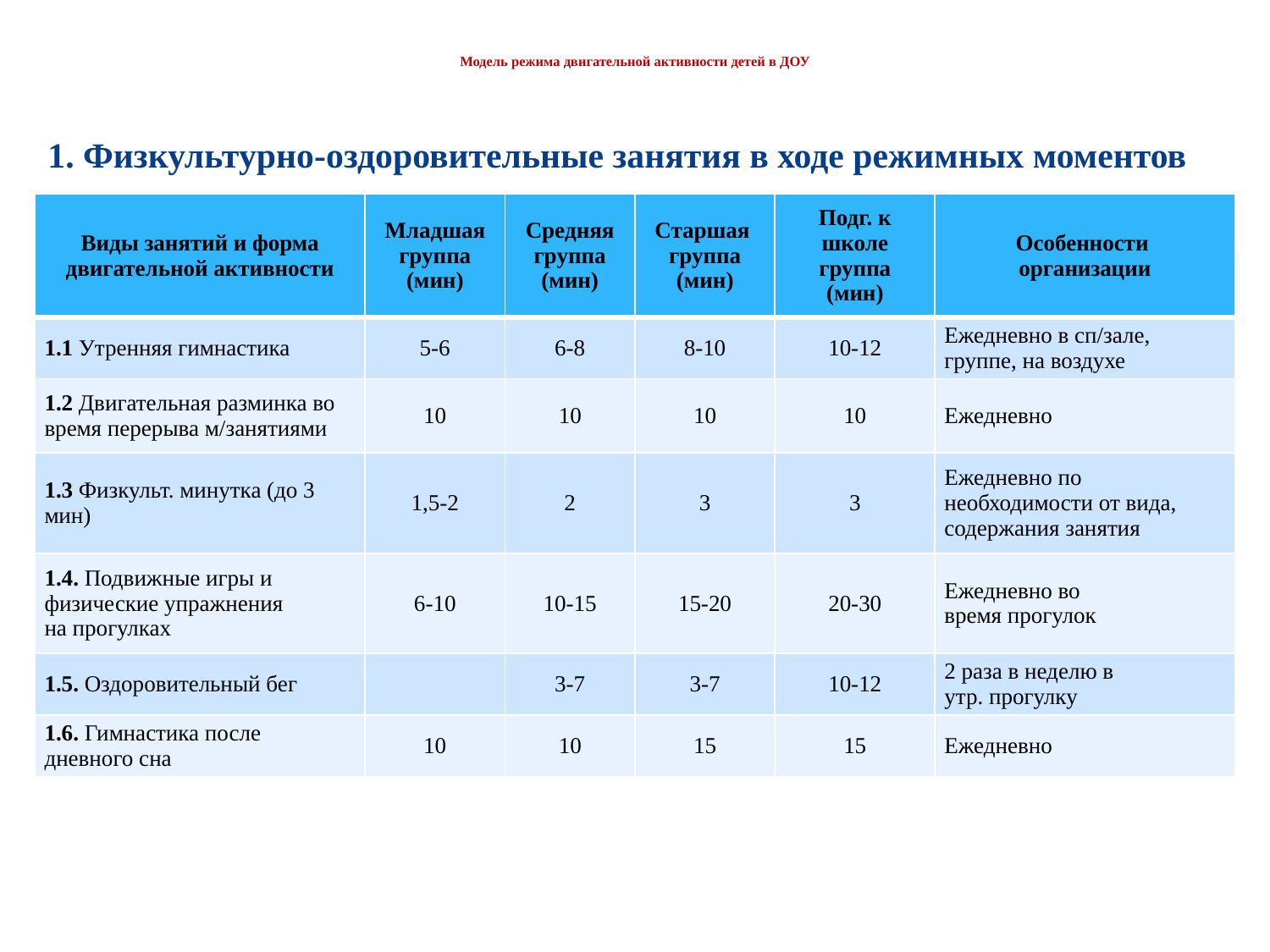

# Модель режима двигательной активности детей в ДОУ
1. Физкультурно-оздоровительные занятия в ходе режимных моментов

| Виды занятий и форма двигательной активности | Младшая группа (мин) | Средняя группа (мин) | Старшая группа (мин) | Подг. к школе группа (мин) | Особенности организации |
| --- | --- | --- | --- | --- | --- |
| 1.1 Утренняя гимнастика | 5-6 | 6-8 | 8-10 | 10-12 | Ежедневно в сп/зале, группе, на воздухе |
| 1.2 Двигательная разминка во время перерыва м/занятиями | 10 | 10 | 10 | 10 | Ежедневно |
| 1.3 Физкульт. минутка (до 3 мин) | 1,5-2 | 2 | 3 | 3 | Ежедневно по необходимости от вида, содержания занятия |
| 1.4. Подвижные игры и физические упражнения на прогулках | 6-10 | 10-15 | 15-20 | 20-30 | Ежедневно во время прогулок |
| 1.5. Оздоровительный бег |  | 3-7 | 3-7 | 10-12 | 2 раза в неделю в утр. прогулку |
| 1.6. Гимнастика после дневного сна | 10 | 10 | 15 | 15 | Ежедневно |